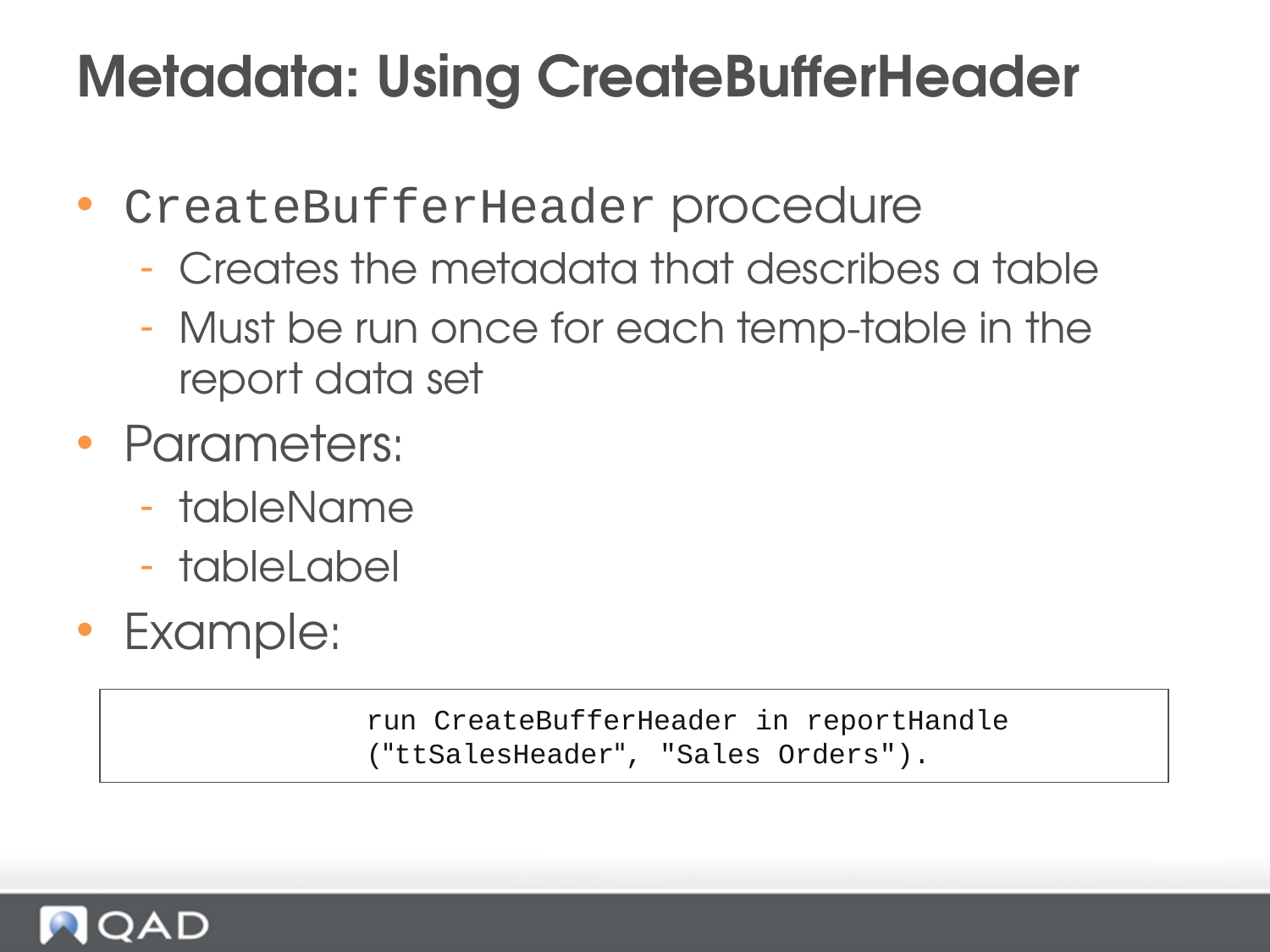

# Metadata: Using CreateBufferHeader

CreateBufferHeader procedure
Creates the metadata that describes a table
Must be run once for each temp-table in the report data set
Parameters:
tableName
tableLabel
Example:

run CreateBufferHeader in reportHandle
("ttSalesHeader", "Sales Orders").